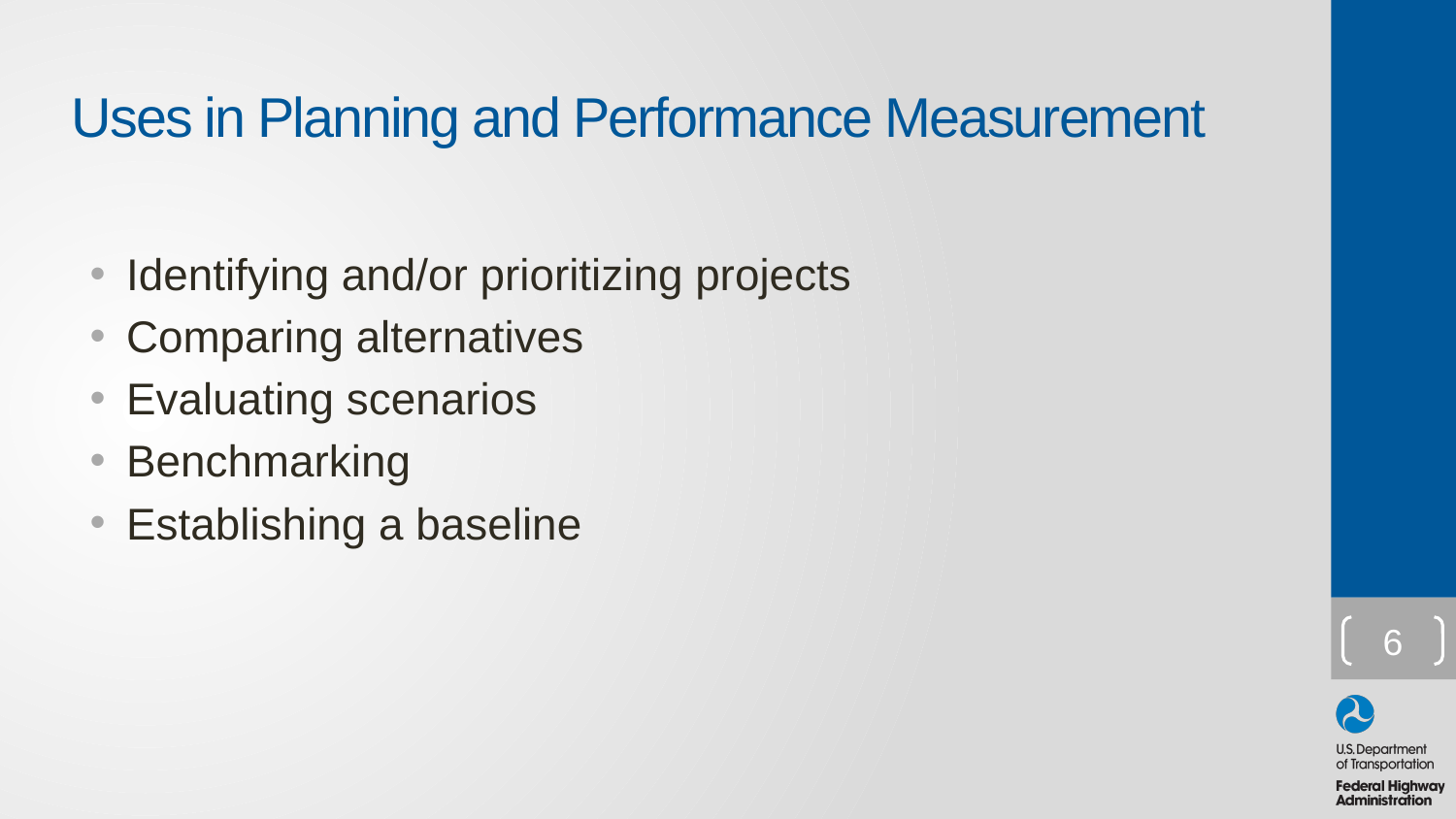

# Uses in Planning and Performance Measurement
Identifying and/or prioritizing projects
Comparing alternatives
Evaluating scenarios
Benchmarking
Establishing a baseline
6